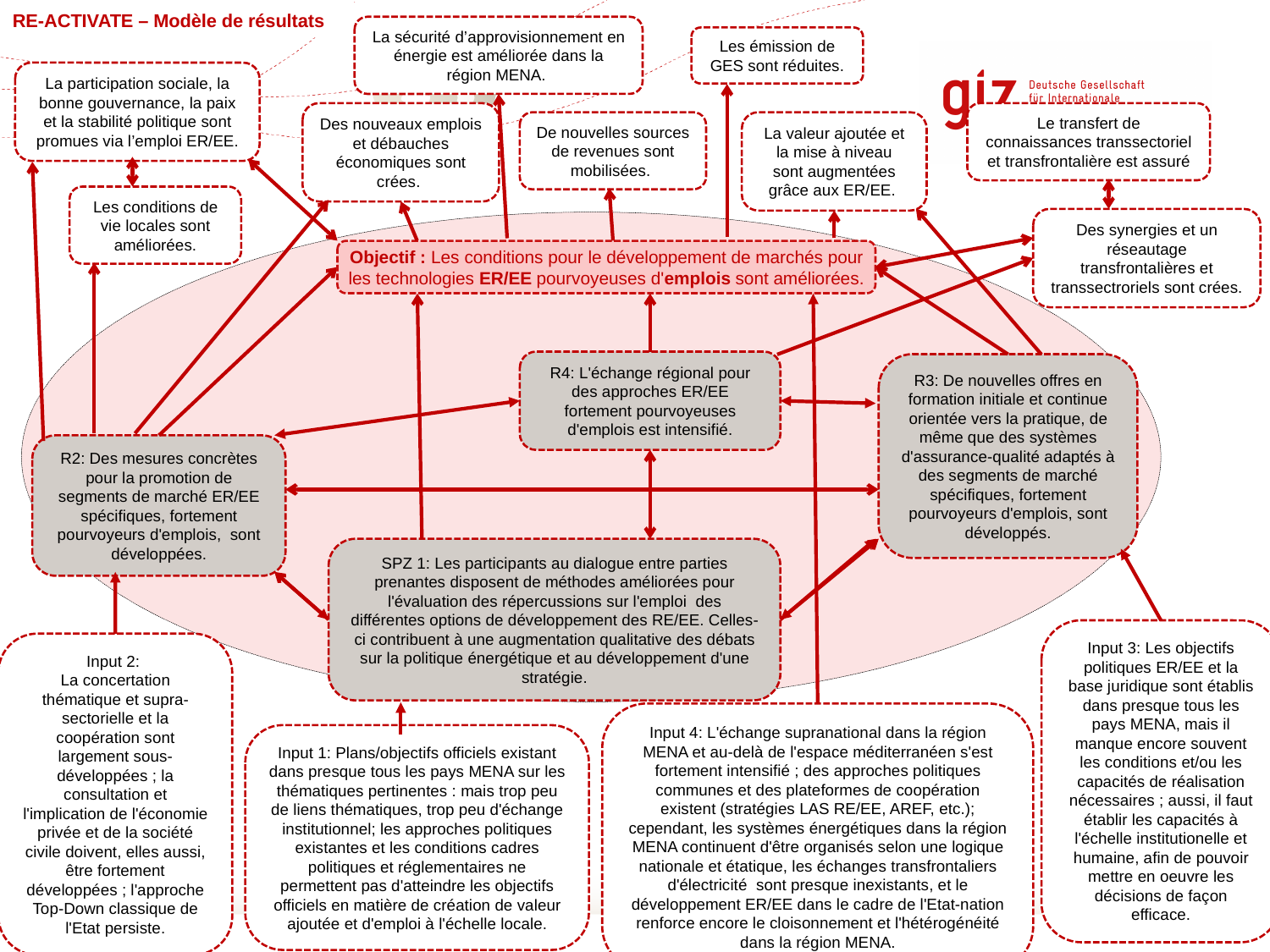

RE-ACTIVATE – Modèle de résultats
La sécurité d’approvisionnement en énergie est améliorée dans la région MENA.
Les émission de GES sont réduites.
La participation sociale, la bonne gouvernance, la paix et la stabilité politique sont promues via l’emploi ER/EE.
Des nouveaux emplois et débauches économiques sont crées.
Le transfert de connaissances transsectoriel et transfrontalière est assuré
De nouvelles sources de revenues sont mobilisées.
La valeur ajoutée et la mise à niveau sont augmentées grâce aux ER/EE.
Les conditions de vie locales sont améliorées.
Des synergies et un réseautage transfrontalières et transsectroriels sont crées.

Objectif : Les conditions pour le développement de marchés pour les technologies ER/EE pourvoyeuses d'emplois sont améliorées.
R4: L'échange régional pour des approches ER/EE fortement pourvoyeuses d'emplois est intensifié.
R3: De nouvelles offres en formation initiale et continue orientée vers la pratique, de même que des systèmes d'assurance-qualité adaptés à des segments de marché spécifiques, fortement pourvoyeurs d'emplois, sont développés.
R2: Des mesures concrètes pour la promotion de segments de marché ER/EE spécifiques, fortement pourvoyeurs d'emplois,  sont développées.
SPZ 1: Les participants au dialogue entre parties prenantes disposent de méthodes améliorées pour l'évaluation des répercussions sur l'emploi  des différentes options de développement des RE/EE. Celles-ci contribuent à une augmentation qualitative des débats sur la politique énergétique et au développement d'une stratégie.
Input 3: Les objectifs politiques ER/EE et la base juridique sont établis dans presque tous les pays MENA, mais il manque encore souvent les conditions et/ou les capacités de réalisation nécessaires ; aussi, il faut établir les capacités à l'échelle institutionelle et humaine, afin de pouvoir mettre en oeuvre les décisions de façon efficace.
Input 2:
La concertation thématique et supra-sectorielle et la coopération sont largement sous-développées ; la consultation et l'implication de l'économie privée et de la société civile doivent, elles aussi, être fortement développées ; l'approche Top-Down classique de l'Etat persiste.
Input 4: L'échange supranational dans la région MENA et au-delà de l'espace méditerranéen s'est fortement intensifié ; des approches politiques communes et des plateformes de coopération existent (stratégies LAS RE/EE, AREF, etc.); cependant, les systèmes énergétiques dans la région MENA continuent d'être organisés selon une logique nationale et étatique, les échanges transfrontaliers d'électricité  sont presque inexistants, et le développement ER/EE dans le cadre de l'Etat-nation renforce encore le cloisonnement et l'hétérogénéité dans la région MENA.
Input 1: Plans/objectifs officiels existant dans presque tous les pays MENA sur les thématiques pertinentes : mais trop peu de liens thématiques, trop peu d'échange institutionnel; les approches politiques existantes et les conditions cadres politiques et réglementaires ne permettent pas d'atteindre les objectifs officiels en matière de création de valeur ajoutée et d'emploi à l'échelle locale.